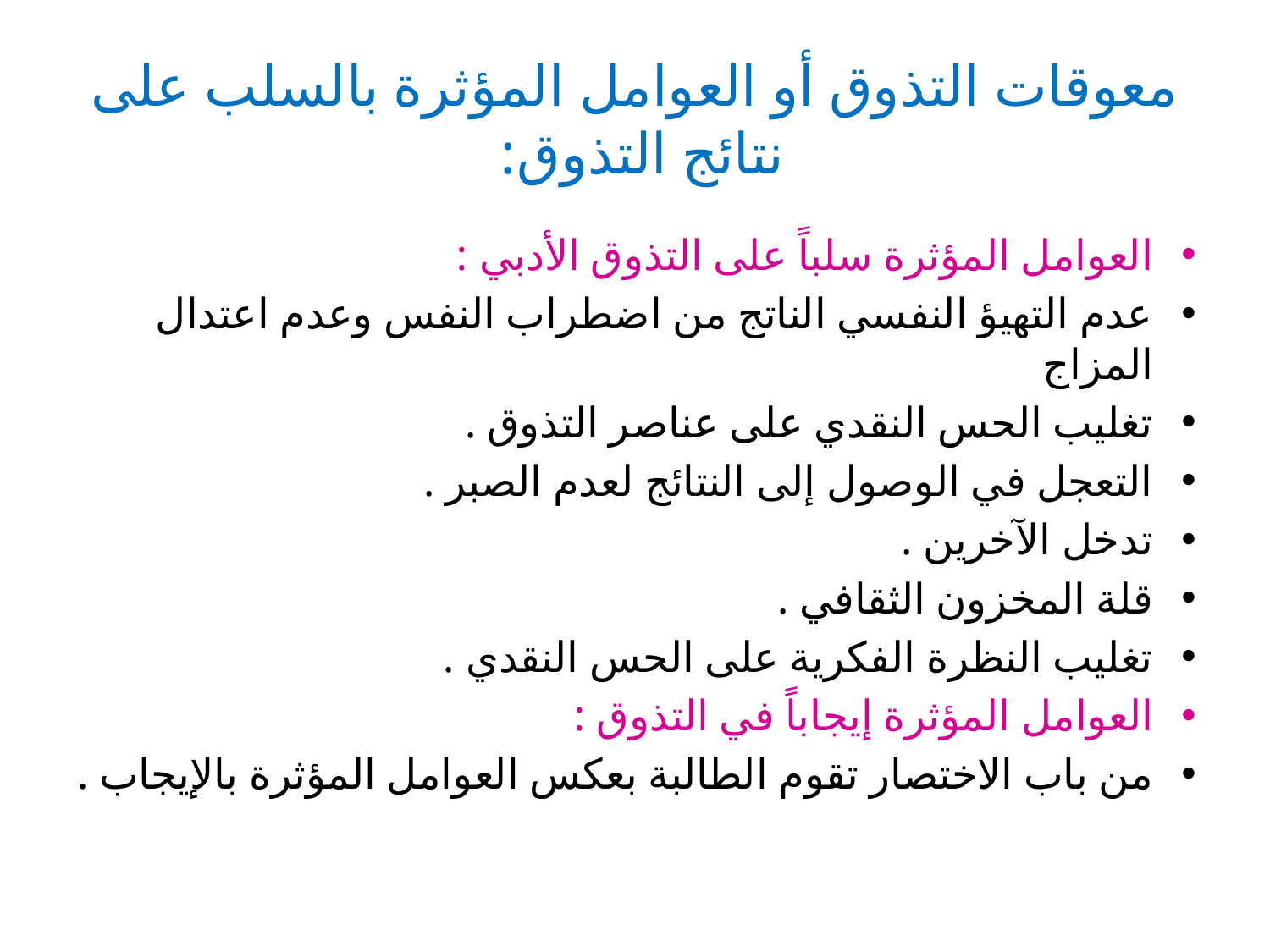

# معوقات التذوق أو العوامل المؤثرة بالسلب على نتائج التذوق:
العوامل المؤثرة سلباً على التذوق الأدبي :
عدم التهيؤ النفسي الناتج من اضطراب النفس وعدم اعتدال المزاج
تغليب الحس النقدي على عناصر التذوق .
التعجل في الوصول إلى النتائج لعدم الصبر .
تدخل الآخرين .
قلة المخزون الثقافي .
تغليب النظرة الفكرية على الحس النقدي .
العوامل المؤثرة إيجاباً في التذوق :
من باب الاختصار تقوم الطالبة بعكس العوامل المؤثرة بالإيجاب .